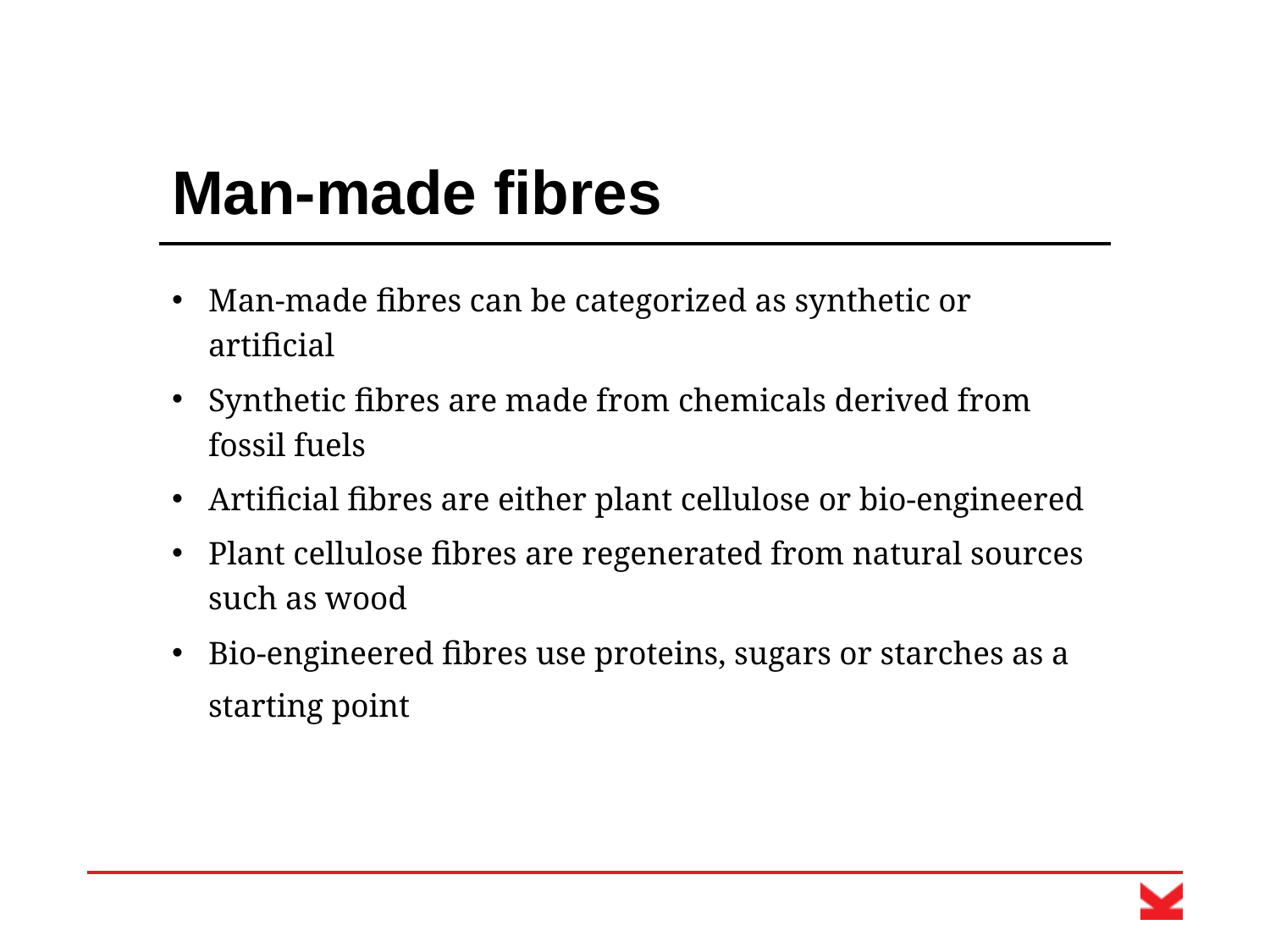

# Man-made fibres
Man-made fibres can be categorized as synthetic or artificial
Synthetic fibres are made from chemicals derived from fossil fuels
Artificial fibres are either plant cellulose or bio-engineered
Plant cellulose fibres are regenerated from natural sources such as wood
Bio-engineered fibres use proteins, sugars or starches as a starting point